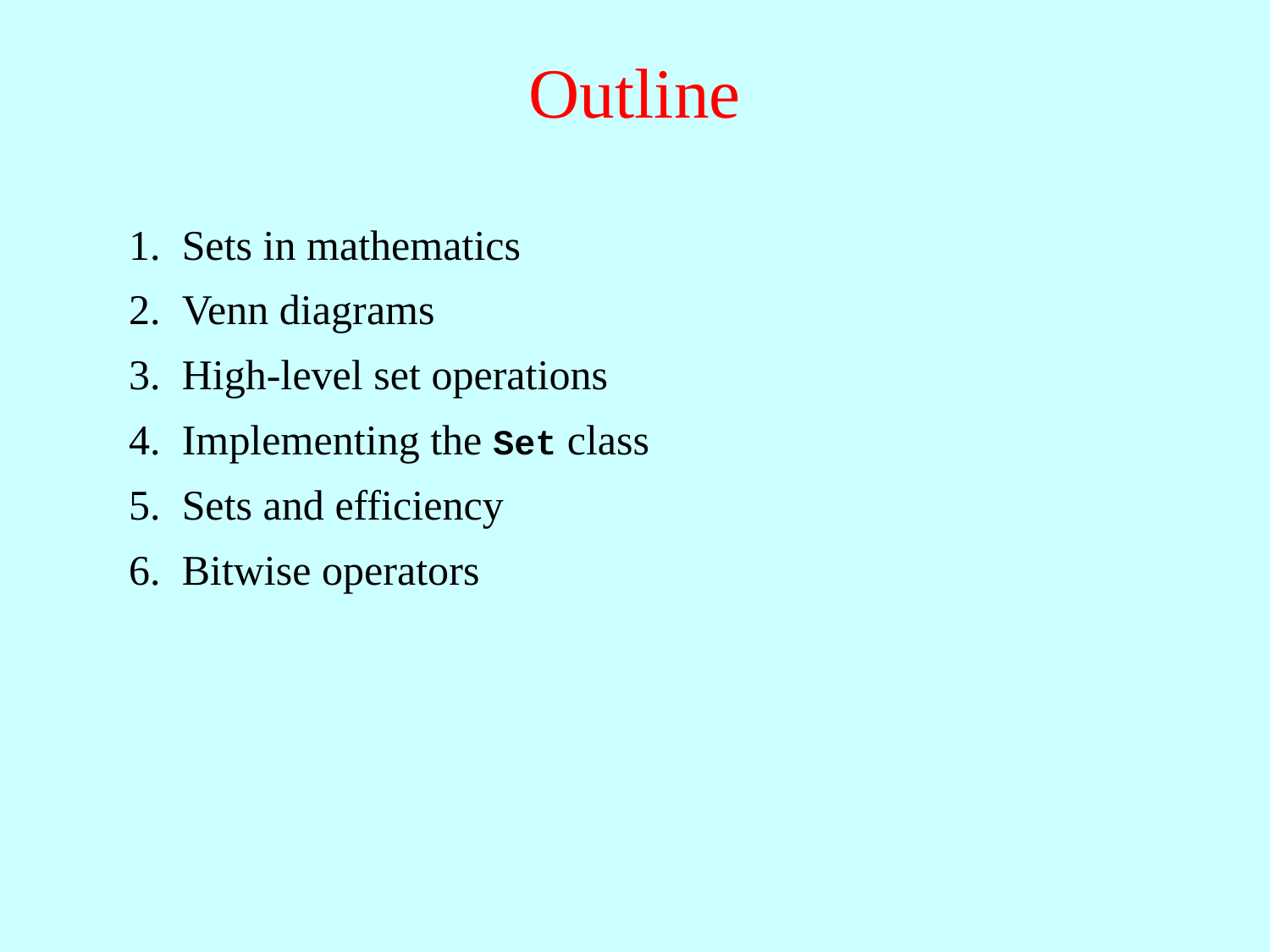

# Outline
1.
Sets in mathematics
2.
Venn diagrams
3.
High-level set operations
4.
Implementing the Set class
5.
Sets and efficiency
6.
Bitwise operators